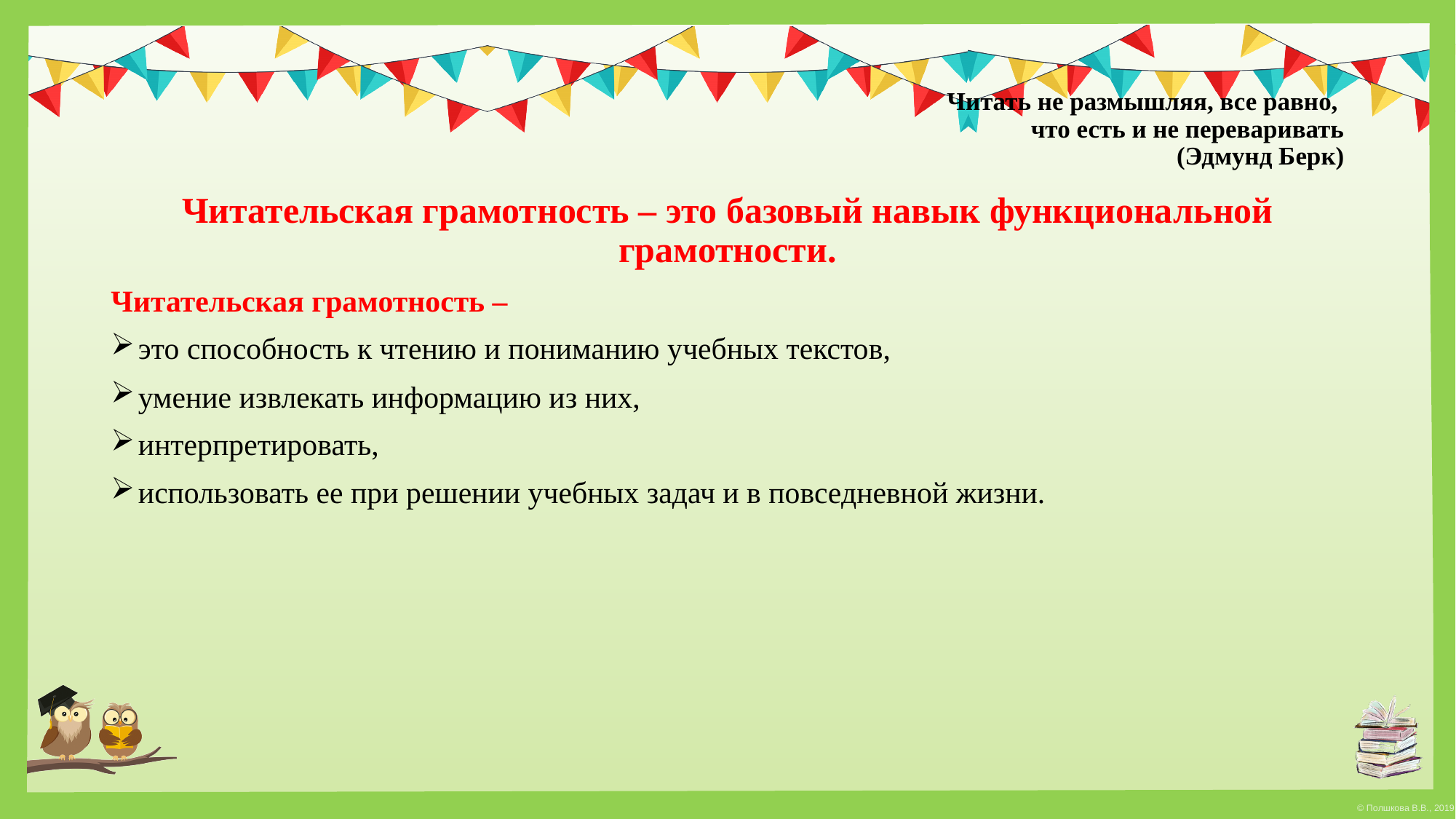

# Читать не размышляя, все равно, что есть и не переваривать (Эдмунд Берк)
Читательская грамотность – это базовый навык функциональной грамотности.
Читательская грамотность –
это способность к чтению и пониманию учебных текстов,
умение извлекать информацию из них,
интерпретировать,
использовать ее при решении учебных задач и в повседневной жизни.